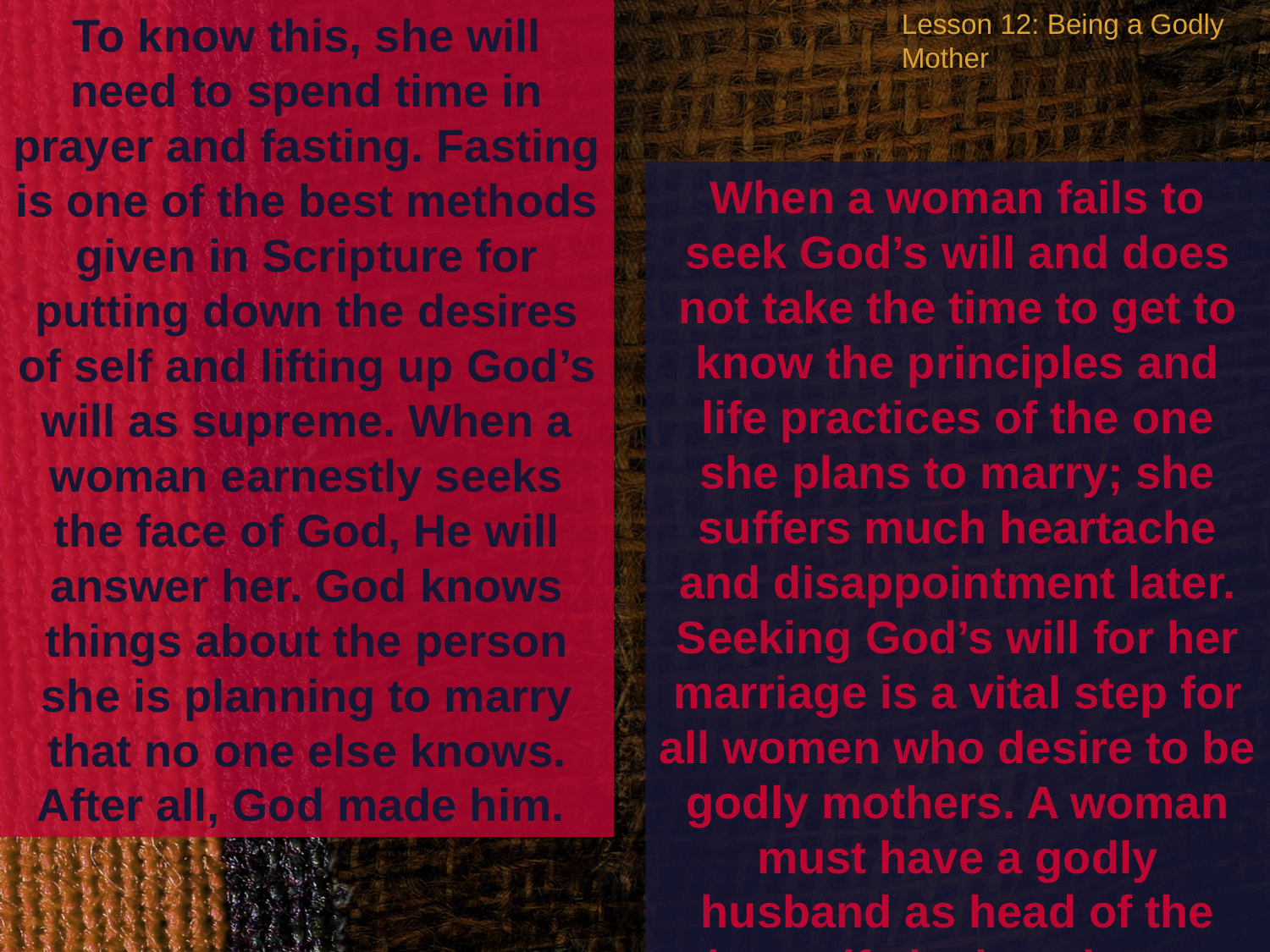

Lesson 12: Being a Godly Mother
To know this, she will need to spend time in prayer and fasting. Fasting is one of the best methods given in Scripture for putting down the desires of self and lifting up God’s will as supreme. When a woman earnestly seeks the face of God, He will answer her. God knows things about the person she is planning to marry that no one else knows. After all, God made him.
When a woman fails to seek God’s will and does not take the time to get to know the principles and life practices of the one she plans to marry; she suffers much heartache and disappointment later. Seeking God’s will for her marriage is a vital step for all women who desire to be godly mothers. A woman must have a godly husband as head of the home if she is going to fulfill her role as a mother properly.